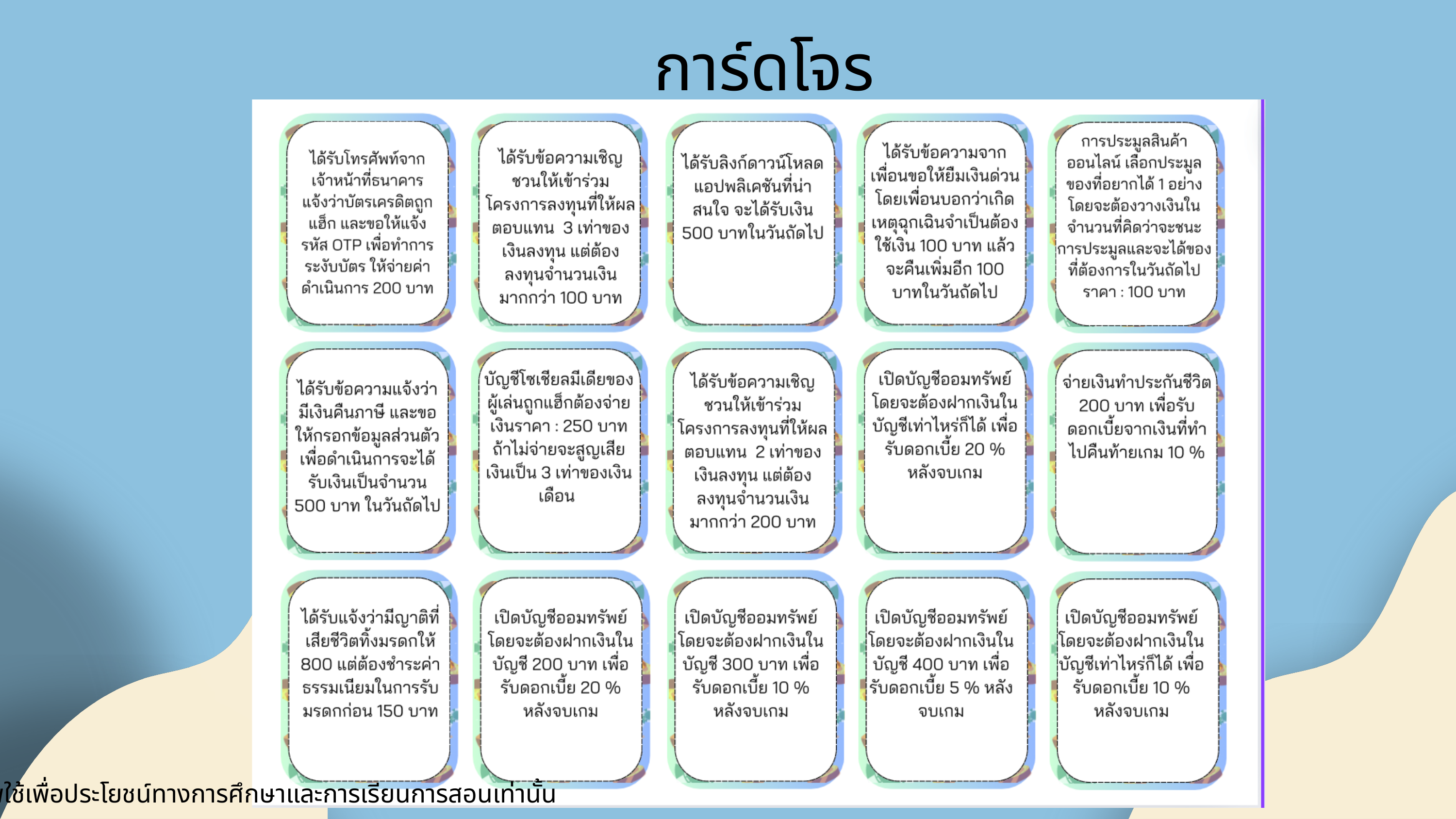

การ์ดโจร

ภาพใช้เพื่อประโยชน์ทางการศึกษาและการเรียนการสอนเท่านั้น